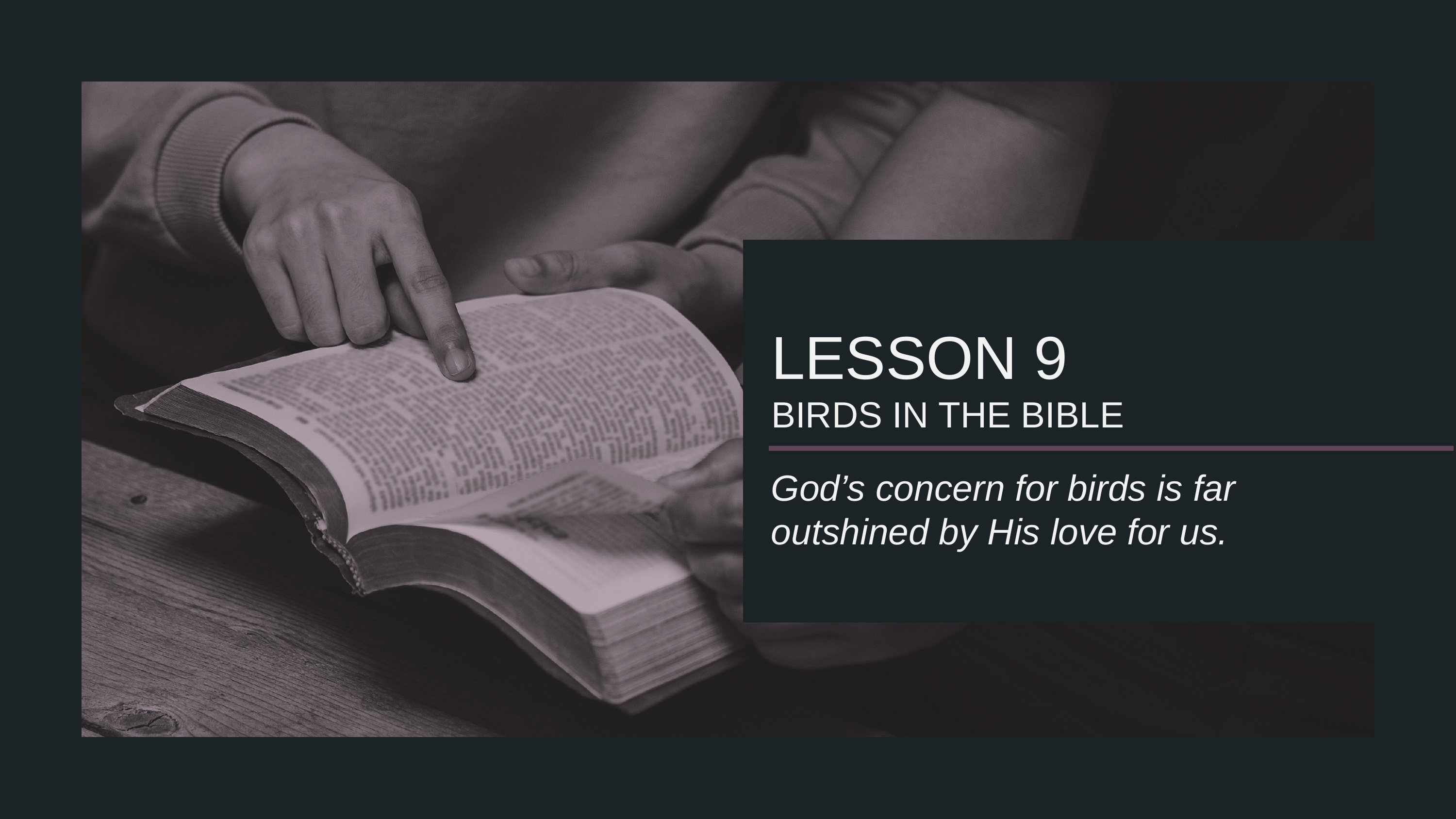

LESSON 9
BIRDS IN THE BIBLE
God’s concern for birds is far outshined by His love for us.